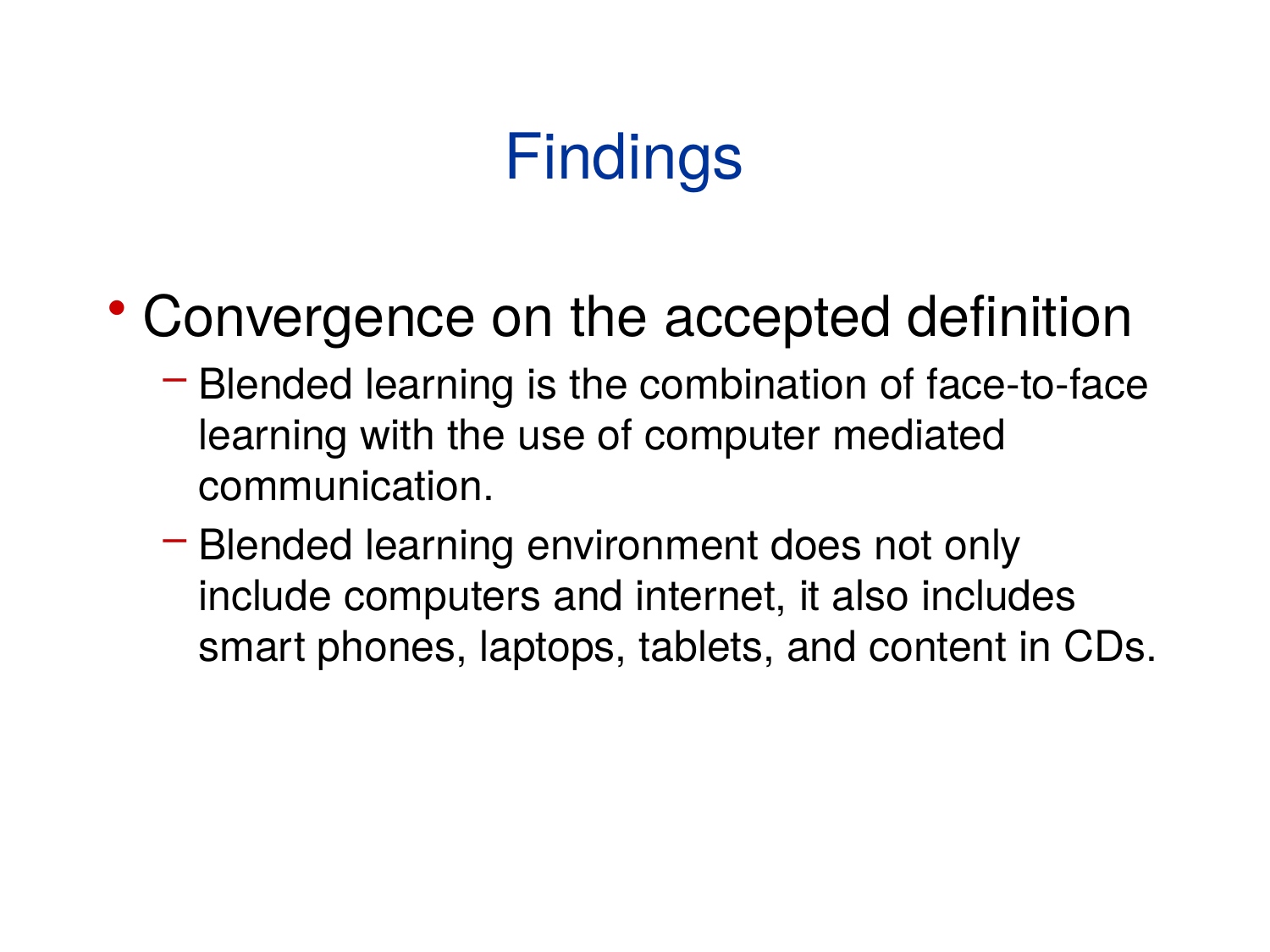

Findings

Convergence on the accepted definition
Blended learning is the combination of face-to-face learning with the use of computer mediated communication.
Blended learning environment does not only include computers and internet, it also includes smart phones, laptops, tablets, and content in CDs.